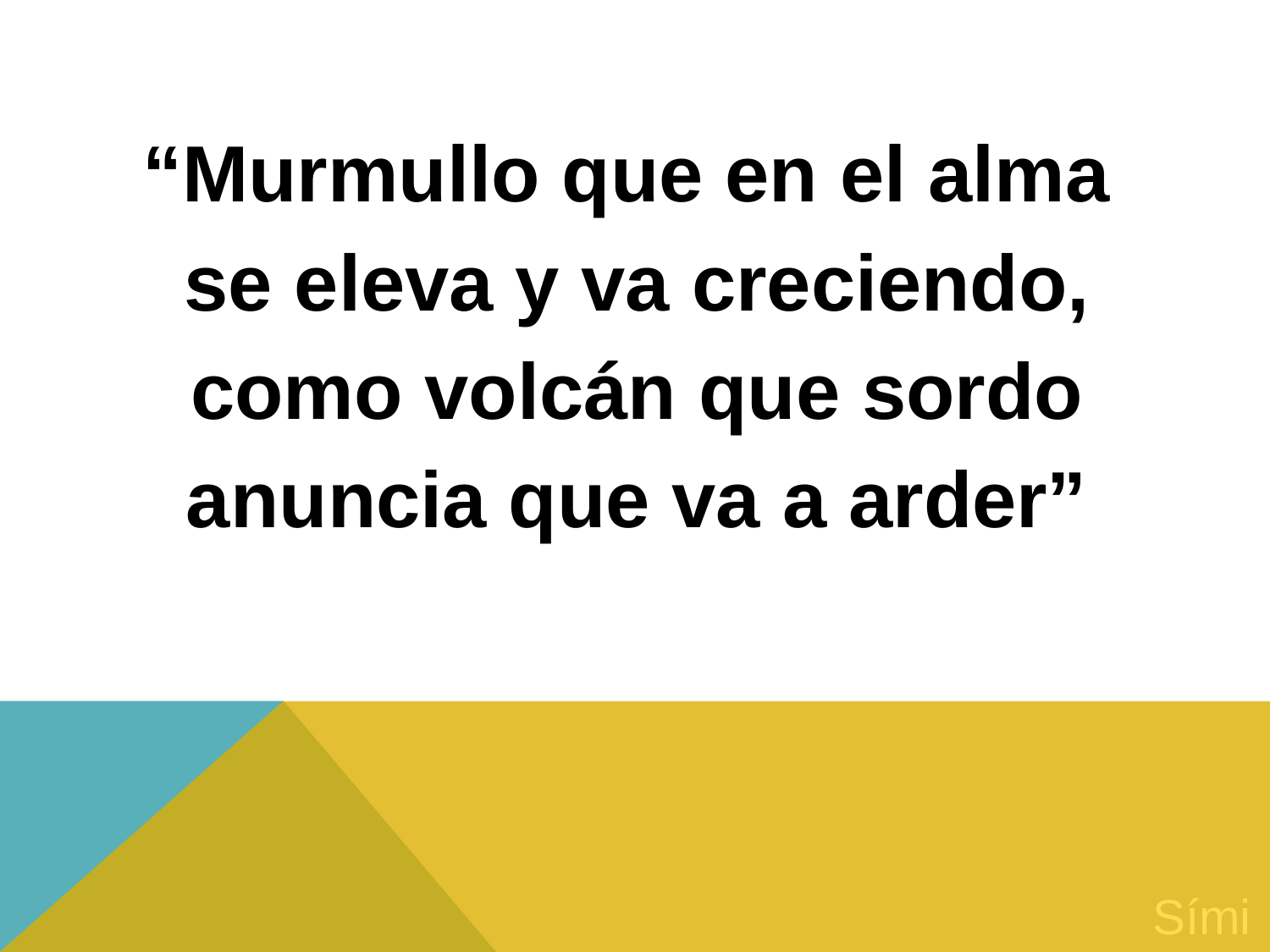

“Murmullo que en el alma
se eleva y va creciendo,
como volcán que sordo
anuncia que va a arder”
Símil